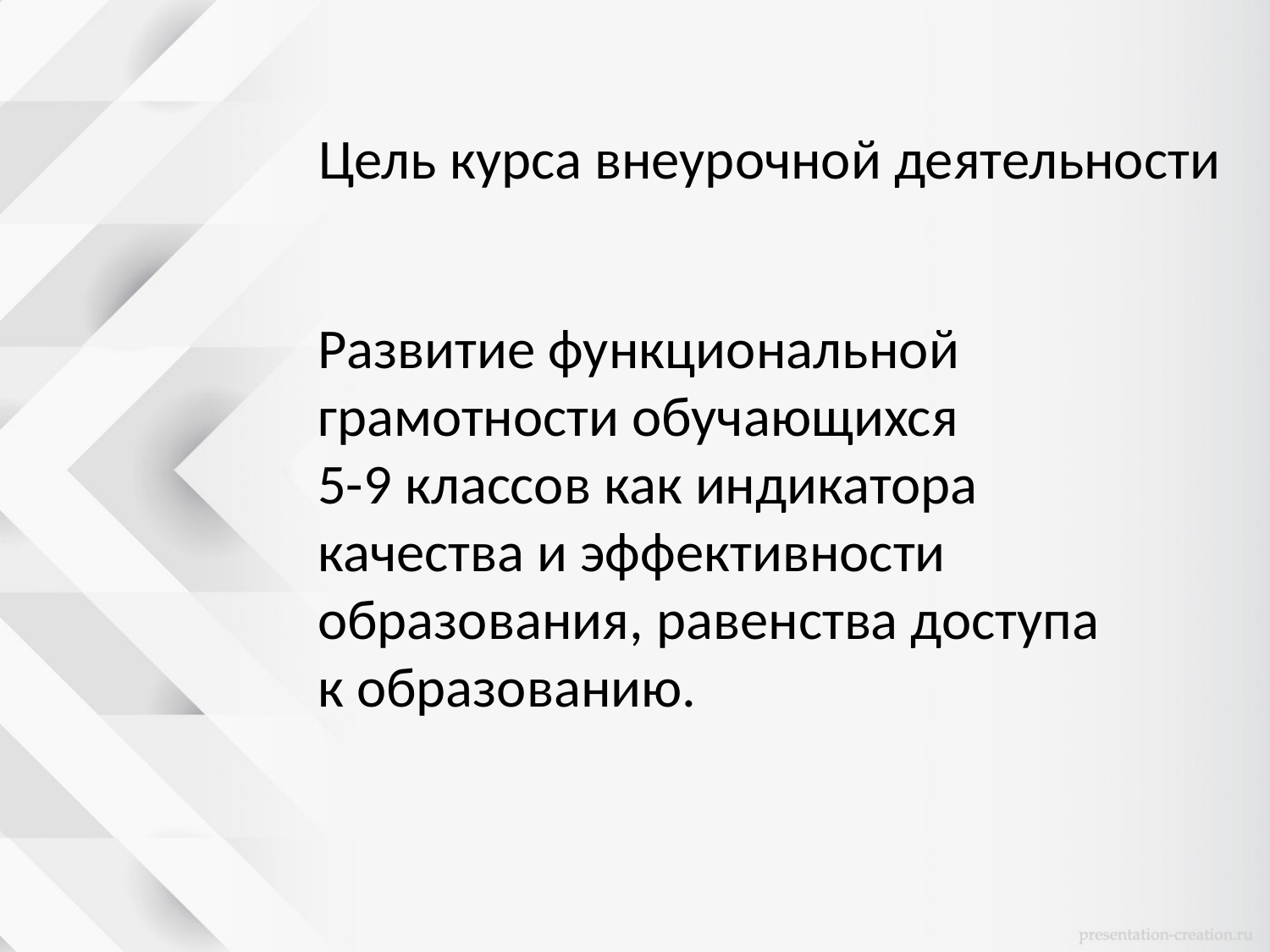

# Цель курса внеурочной деятельности
Развитие функциональной грамотности обучающихся           5-9 классов как индикатора качества и эффективности образования, равенства доступа к образованию.